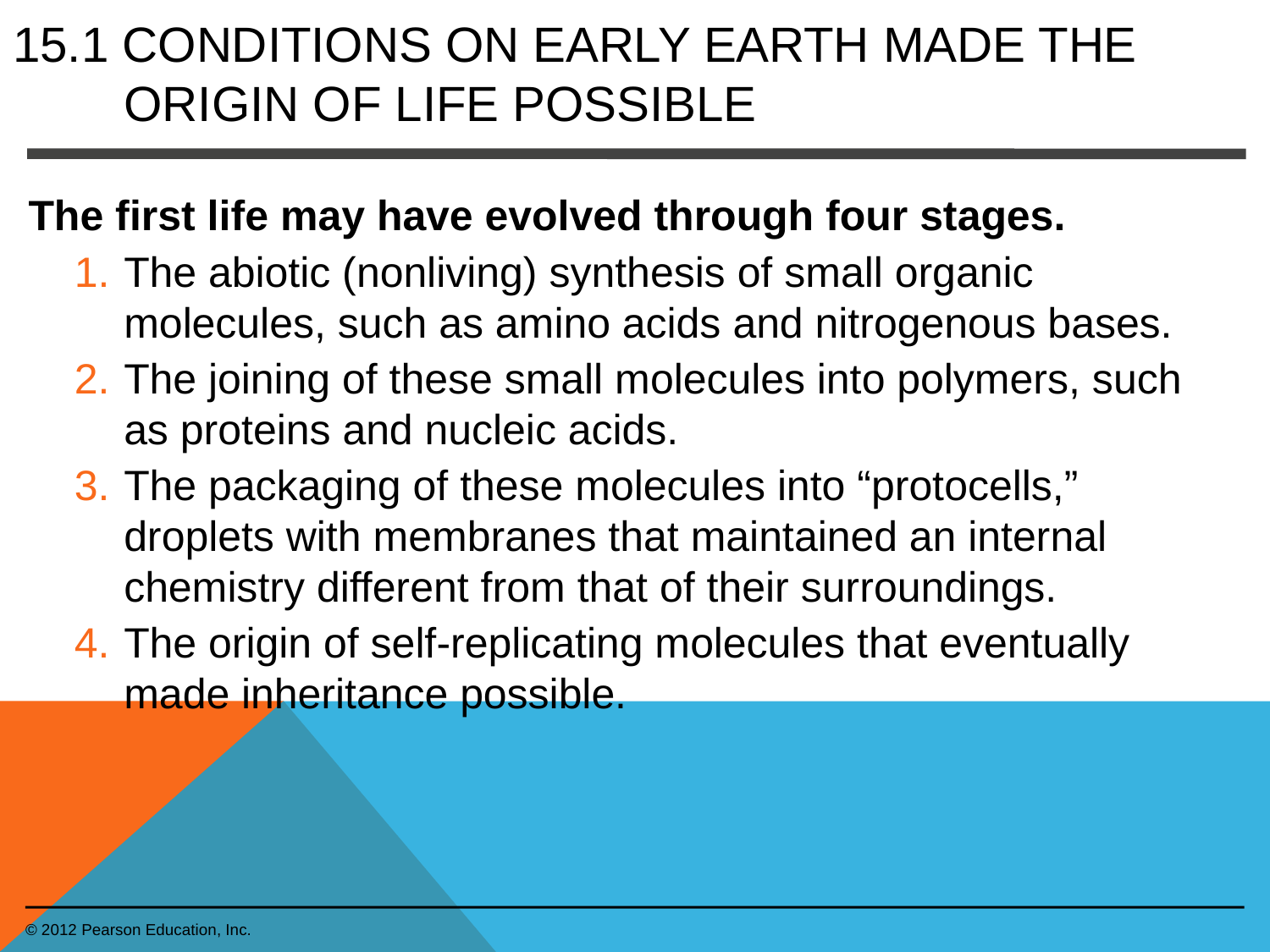

15.1 Conditions on early Earth made the origin of life possible
0

  The first life may have evolved through four stages.
The abiotic (nonliving) synthesis of small organic molecules, such as amino acids and nitrogenous bases.
The joining of these small molecules into polymers, such as proteins and nucleic acids.
The packaging of these molecules into “protocells,” droplets with membranes that maintained an internal chemistry different from that of their surroundings.
The origin of self-replicating molecules that eventually made inheritance possible.

© 2012 Pearson Education, Inc.